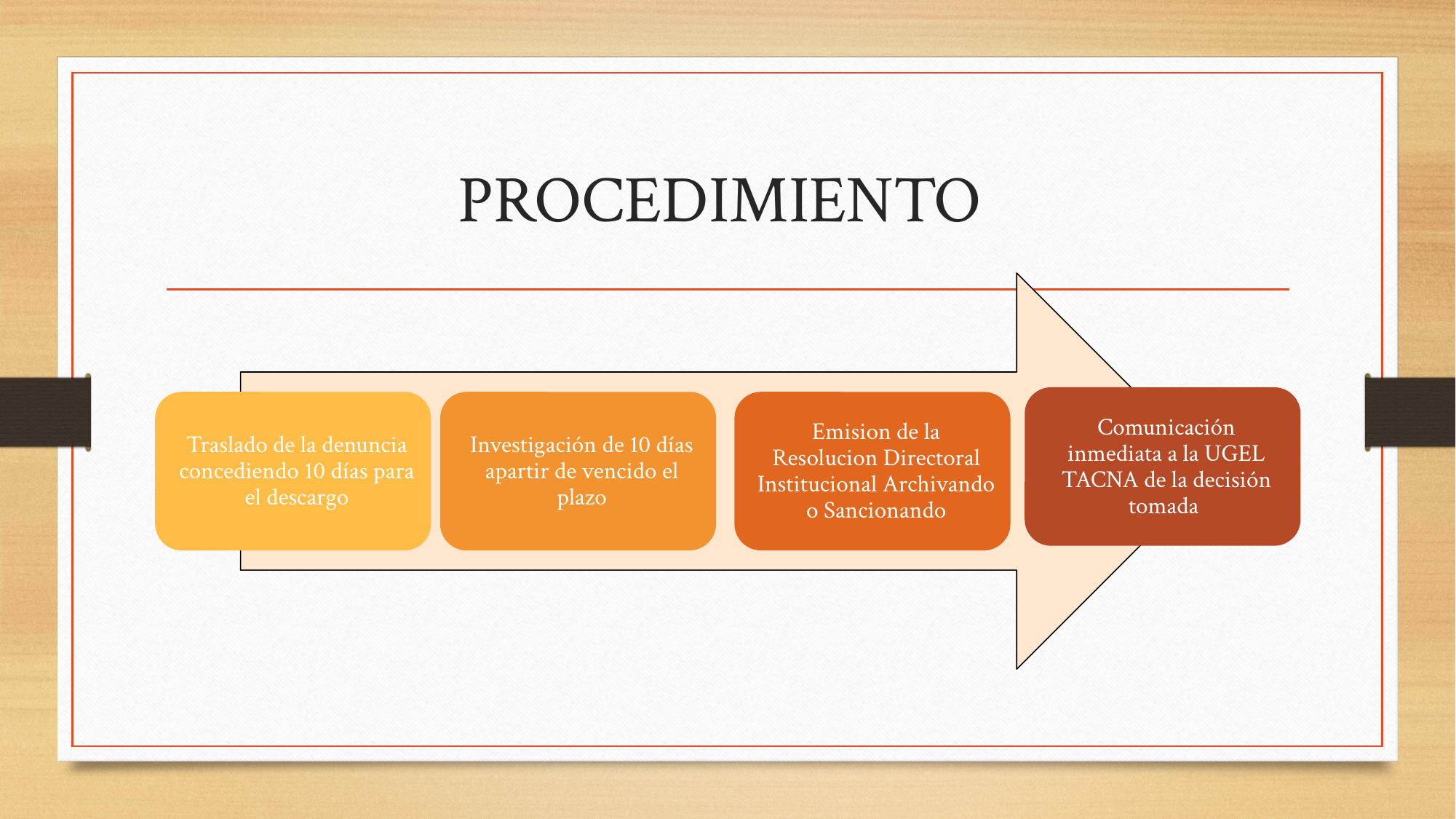

# PROCEDIMIENTO
Traslado de la denuncia concediendo 10 días para el descargo
Investigación de 10 días apartir de vencido el plazo
Emision de la Resolucion Directoral Institucional Archivando o Sancionando
Comunicación inmediata a la UGEL TACNA de la decisión tomada